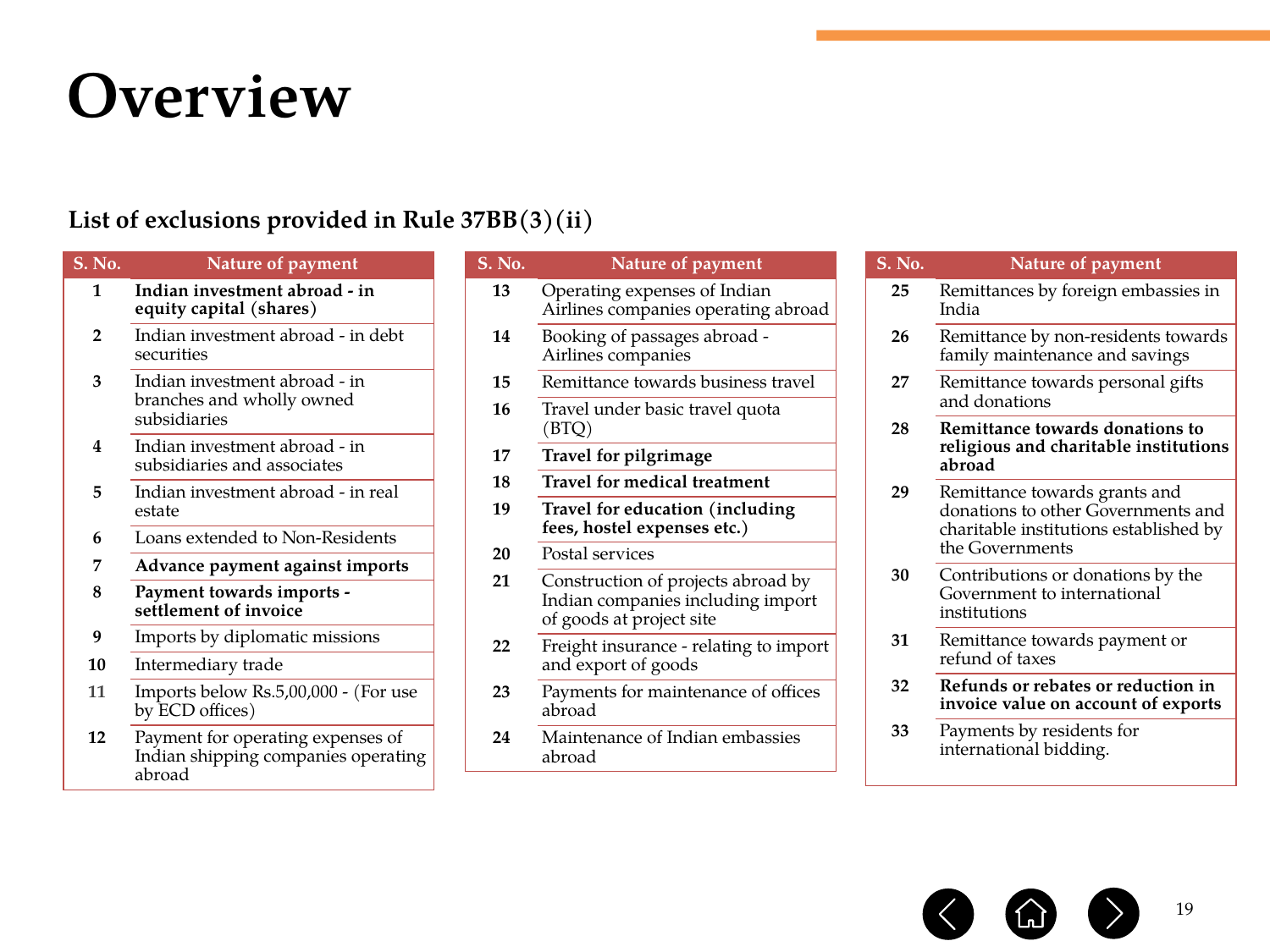

Overview

List of exclusions provided in Rule 37BB(3)(ii)
| S. No. | Nature of payment |
| --- | --- |
| 1 | Indian investment abroad - in equity capital (shares) |
| 2 | Indian investment abroad - in debt securities |
| 3 | Indian investment abroad - in branches and wholly owned subsidiaries |
| 4 | Indian investment abroad - in subsidiaries and associates |
| 5 | Indian investment abroad - in real estate |
| 6 | Loans extended to Non-Residents |
| 7 | Advance payment against imports |
| 8 | Payment towards imports - settlement of invoice |
| 9 | Imports by diplomatic missions |
| 10 | Intermediary trade |
| 11 | Imports below Rs.5,00,000 - (For use by ECD offices) |
| 12 | Payment for operating expenses of Indian shipping companies operating abroad |
| S. No. | Nature of payment |
| --- | --- |
| 13 | Operating expenses of Indian Airlines companies operating abroad |
| 14 | Booking of passages abroad - Airlines companies |
| 15 | Remittance towards business travel |
| 16 | Travel under basic travel quota (BTQ) |
| 17 | Travel for pilgrimage |
| 18 | Travel for medical treatment |
| 19 | Travel for education (including fees, hostel expenses etc.) |
| 20 | Postal services |
| 21 | Construction of projects abroad by Indian companies including import of goods at project site |
| 22 | Freight insurance - relating to import and export of goods |
| 23 | Payments for maintenance of offices abroad |
| 24 | Maintenance of Indian embassies abroad |
| S. No. | Nature of payment |
| --- | --- |
| 25 | Remittances by foreign embassies in India |
| 26 | Remittance by non-residents towards family maintenance and savings |
| 27 | Remittance towards personal gifts and donations |
| 28 | Remittance towards donations to religious and charitable institutions abroad |
| 29 | Remittance towards grants and donations to other Governments and charitable institutions established by the Governments |
| 30 | Contributions or donations by the Government to international institutions |
| 31 | Remittance towards payment or refund of taxes |
| 32 | Refunds or rebates or reduction in invoice value on account of exports |
| 33 | Payments by residents for international bidding. |
19